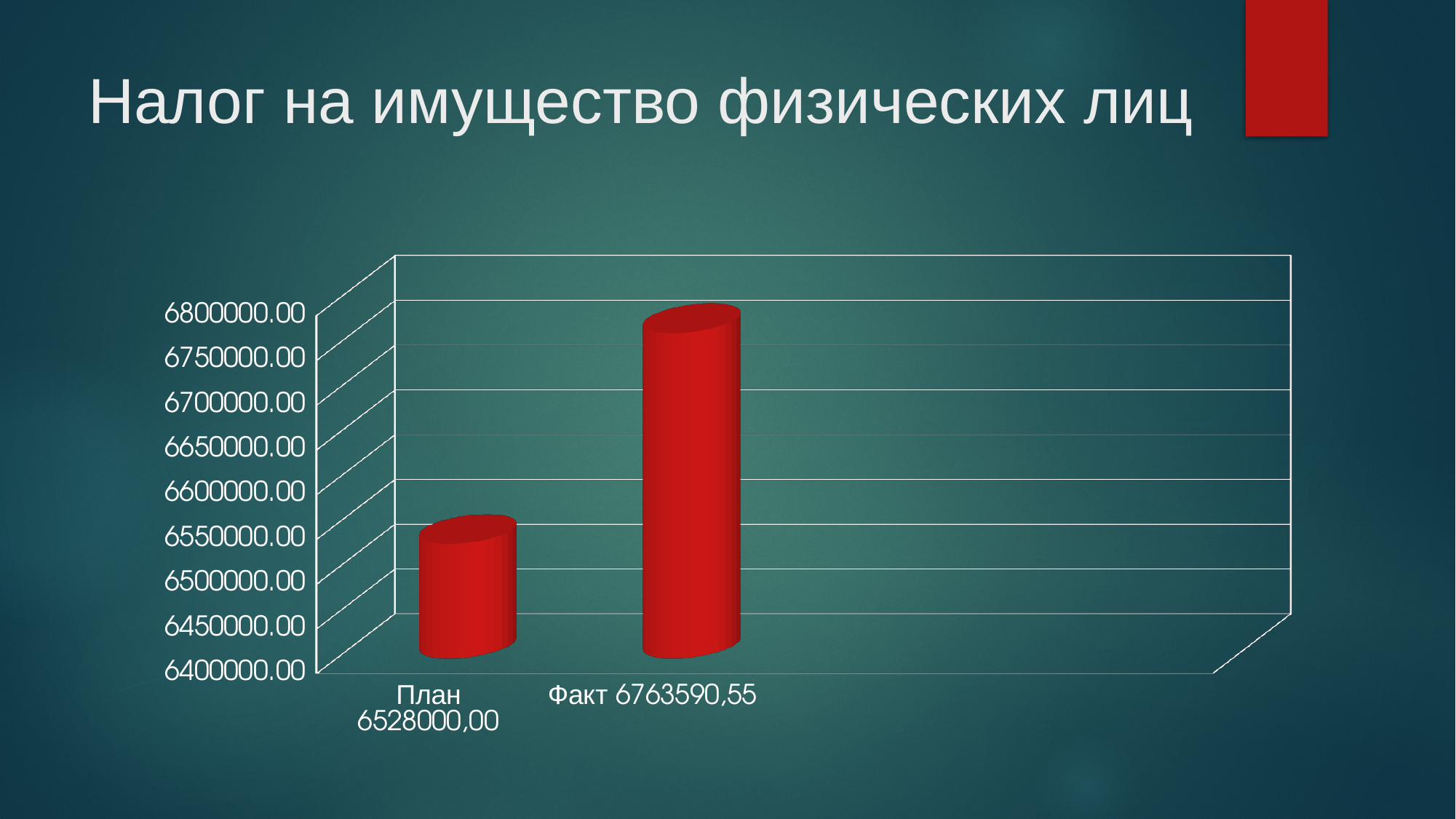

# Налог на имущество физических лиц

[unsupported chart]